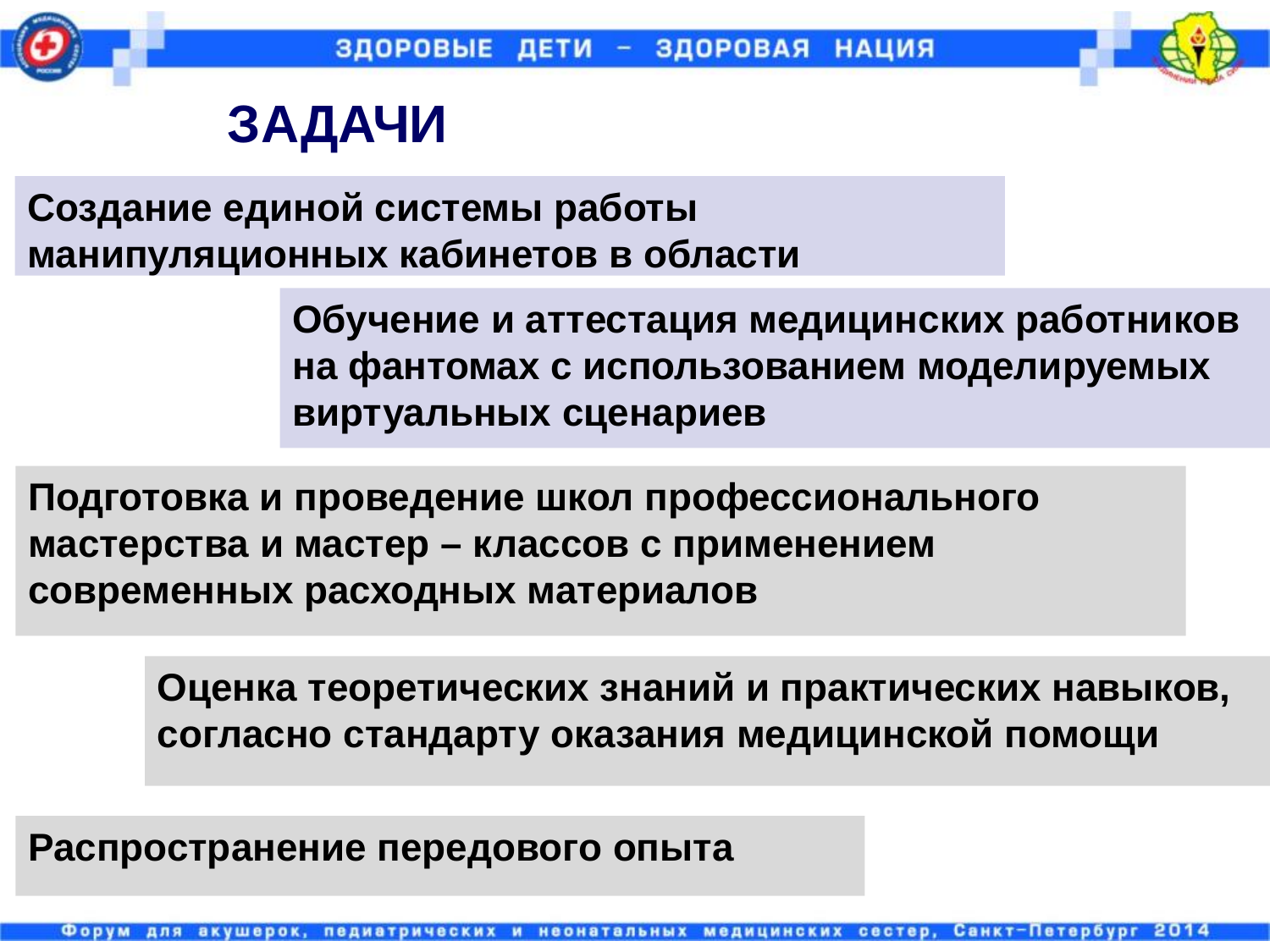

# ЗАДАЧИ
Создание единой системы работы манипуляционных кабинетов в области

Обучение и аттестация медицинских работников на фантомах с использованием моделируемых виртуальных сценариев
Подготовка и проведение школ профессионального мастерства и мастер – классов с применением современных расходных материалов

Оценка теоретических знаний и практических навыков, согласно стандарту оказания медицинской помощи

Распространение передового опыта